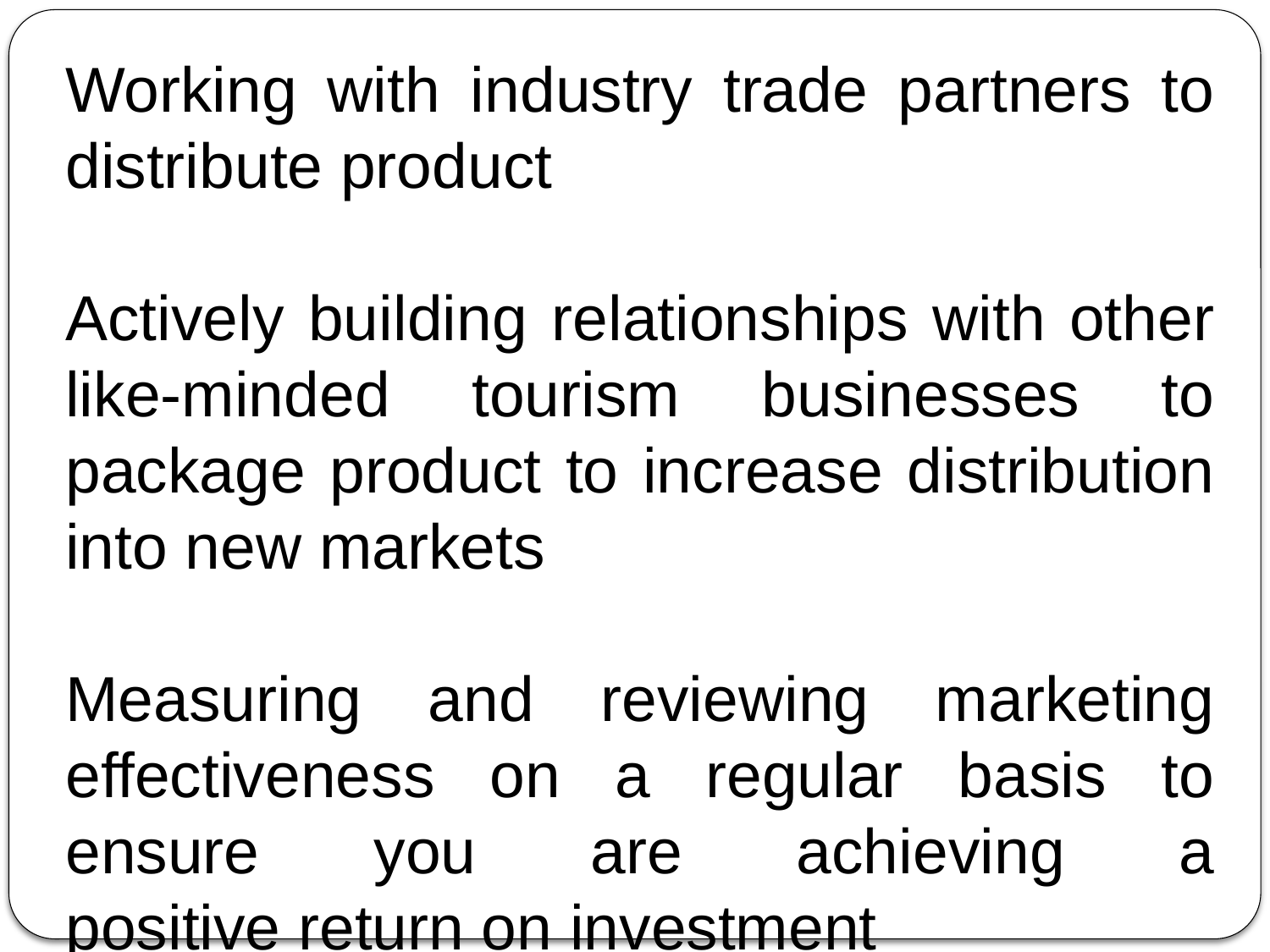

Working with industry trade partners to distribute product

Actively building relationships with other like-minded tourism businesses to package product to increase distribution into new markets

Measuring and reviewing marketing effectiveness on a regular basis to ensure you are achieving a positive return on investment